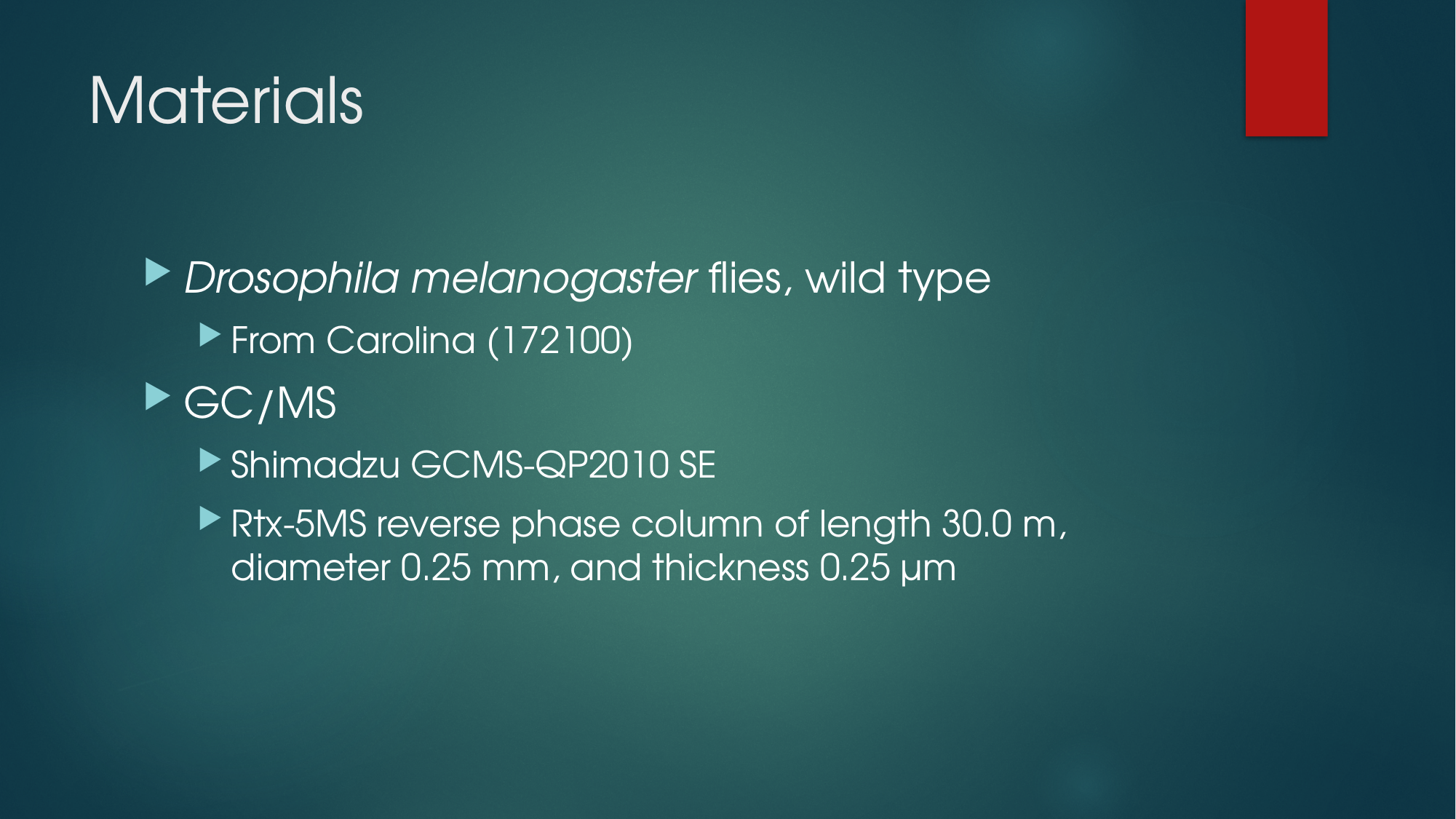

# Materials
Drosophila melanogaster flies, wild type
From Carolina (172100)
GC/MS
Shimadzu GCMS-QP2010 SE
Rtx-5MS reverse phase column of length 30.0 m, diameter 0.25 mm, and thickness 0.25 µm